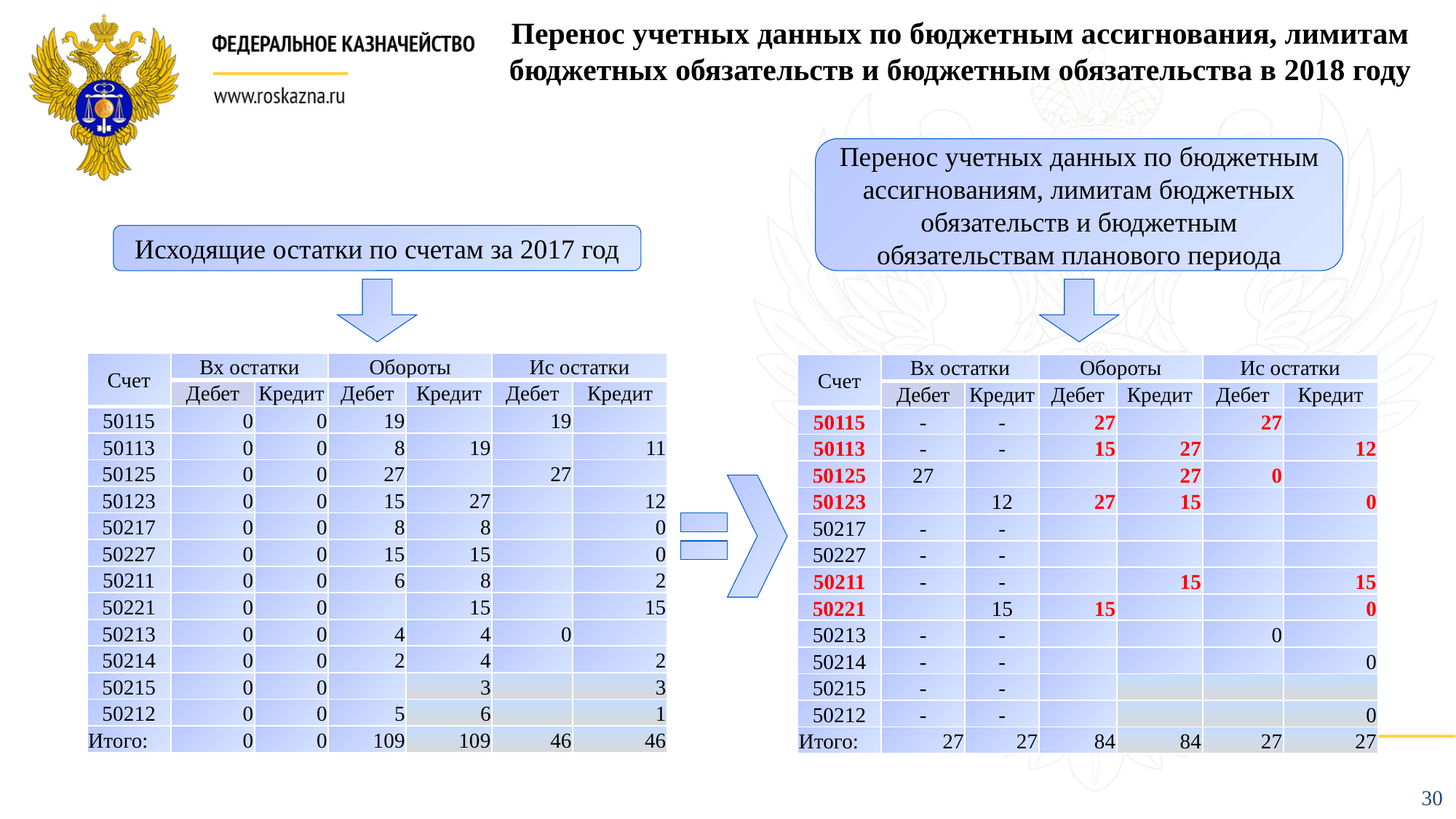

Перенос учетных данных по бюджетным ассигнования, лимитам бюджетных обязательств и бюджетным обязательства в 2018 году
Перенос учетных данных по бюджетным ассигнованиям, лимитам бюджетных обязательств и бюджетным обязательствам планового периода
Исходящие остатки по счетам за 2017 год

| Счет | Вх остатки |  | Обороты |  | Ис остатки |  |
| --- | --- | --- | --- | --- | --- | --- |
|  | Дебет | Кредит | Дебет | Кредит | Дебет | Кредит |
| 50115 | 0 | 0 | 19 |  | 19 |  |
| 50113 | 0 | 0 | 8 | 19 |  | 11 |
| 50125 | 0 | 0 | 27 |  | 27 |  |
| 50123 | 0 | 0 | 15 | 27 |  | 12 |
| 50217 | 0 | 0 | 8 | 8 |  | 0 |
| 50227 | 0 | 0 | 15 | 15 |  | 0 |
| 50211 | 0 | 0 | 6 | 8 |  | 2 |
| 50221 | 0 | 0 |  | 15 |  | 15 |
| 50213 | 0 | 0 | 4 | 4 | 0 |  |
| 50214 | 0 | 0 | 2 | 4 |  | 2 |
| 50215 | 0 | 0 |  | 3 |  | 3 |
| 50212 | 0 | 0 | 5 | 6 |  | 1 |
| Итого: | 0 | 0 | 109 | 109 | 46 | 46 |
| Счет | Вх остатки |  | Обороты |  | Ис остатки |  |
| --- | --- | --- | --- | --- | --- | --- |
|  | Дебет | Кредит | Дебет | Кредит | Дебет | Кредит |
| 50115 | - | - | 27 |  | 27 |  |
| 50113 | - | - | 15 | 27 |  | 12 |
| 50125 | 27 |  |  | 27 | 0 |  |
| 50123 |  | 12 | 27 | 15 |  | 0 |
| 50217 | - | - |  |  |  |  |
| 50227 | - | - |  |  |  |  |
| 50211 | - | - |  | 15 |  | 15 |
| 50221 |  | 15 | 15 |  |  | 0 |
| 50213 | - | - |  |  | 0 |  |
| 50214 | - | - |  |  |  | 0 |
| 50215 | - | - |  |  |  |  |
| 50212 | - | - |  |  |  | 0 |
| Итого: | 27 | 27 | 84 | 84 | 27 | 27 |

30